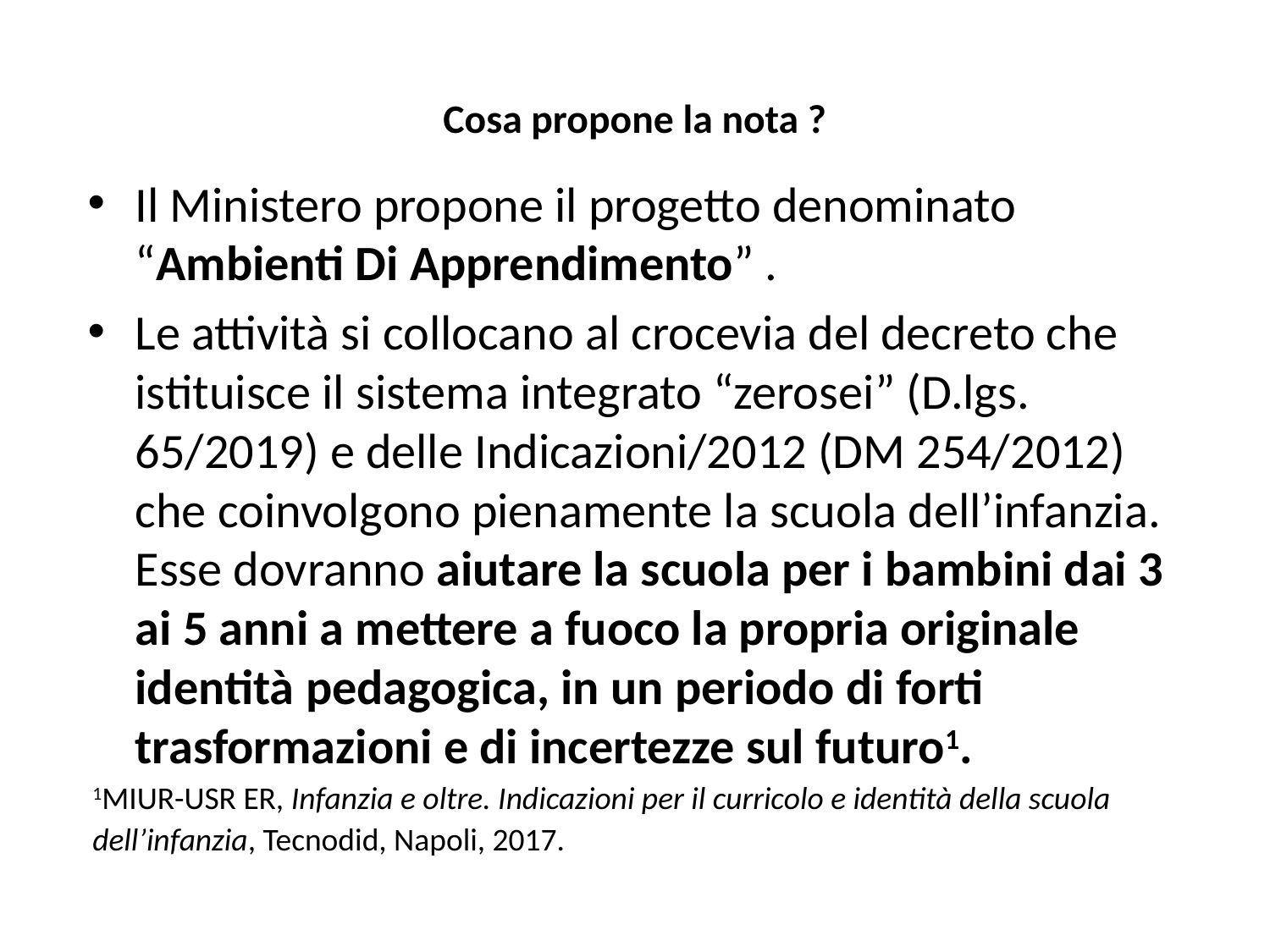

# Cosa propone la nota ?
Il Ministero propone il progetto denominato “Ambienti Di Apprendimento” .
Le attività si collocano al crocevia del decreto che istituisce il sistema integrato “zerosei” (D.lgs. 65/2019) e delle Indicazioni/2012 (DM 254/2012) che coinvolgono pienamente la scuola dell’infanzia. Esse dovranno aiutare la scuola per i bambini dai 3 ai 5 anni a mettere a fuoco la propria originale identità pedagogica, in un periodo di forti trasformazioni e di incertezze sul futuro1.
1MIUR-USR ER, Infanzia e oltre. Indicazioni per il curricolo e identità della scuola dell’infanzia, Tecnodid, Napoli, 2017.